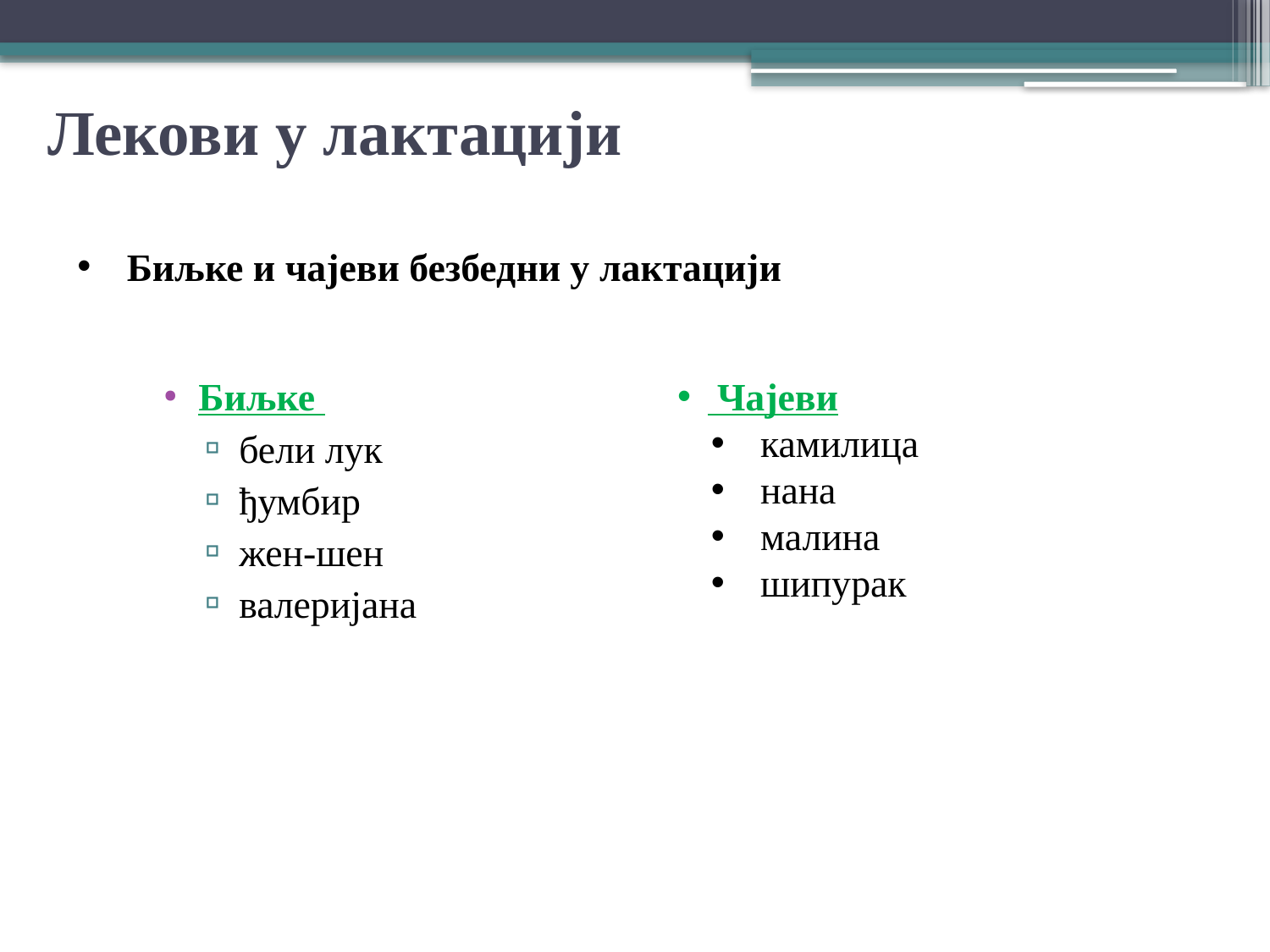

# Лекови у лактацији
  Биљке и чајеви безбедни у лактацији
Биљке
бели лук
ђумбир
жен-шен
валеријана

 Чајеви
  камилица
  нана
  малина
  шипурак